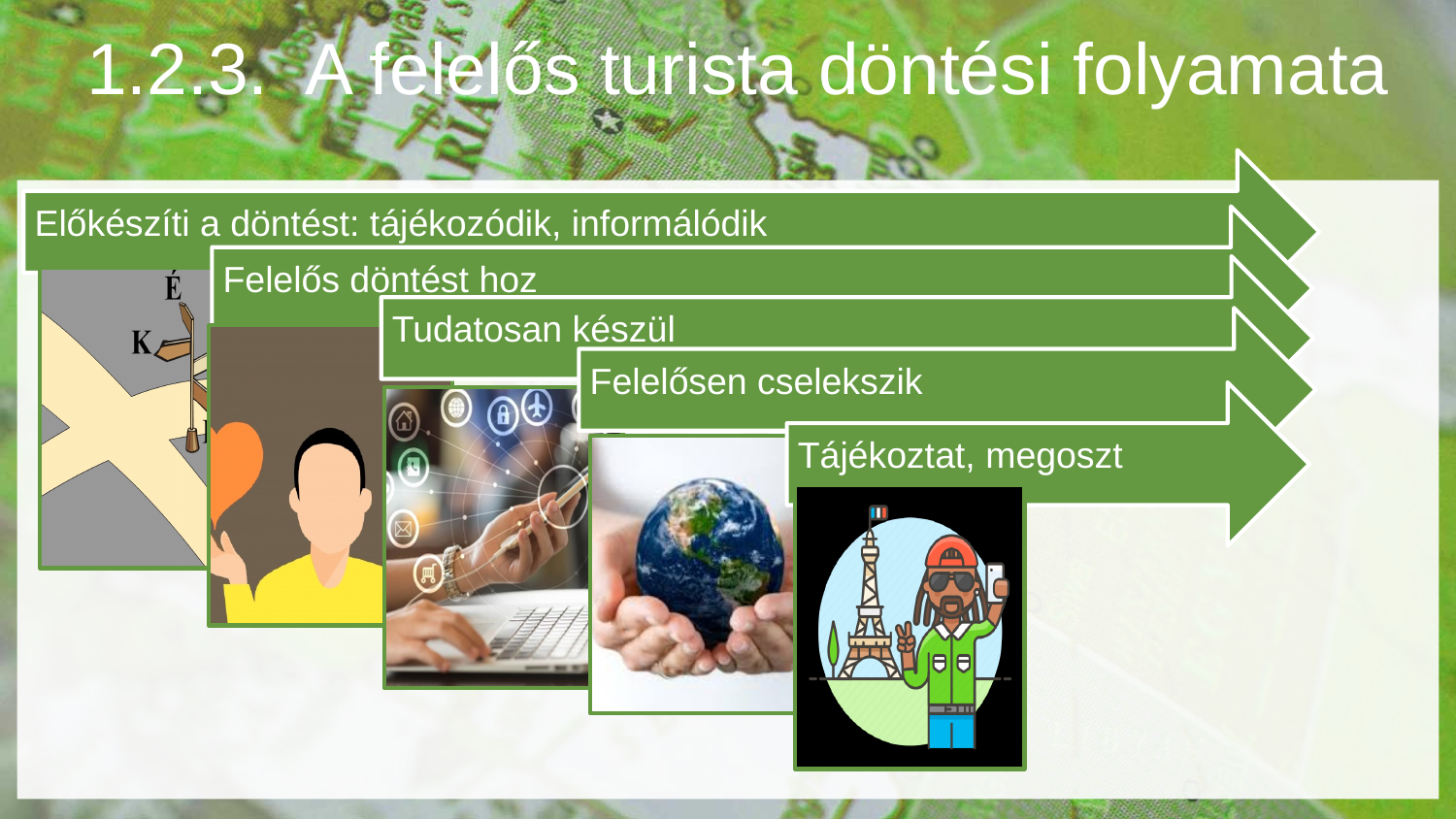

1.2.3.  A felelős turista döntési folyamata

Előkészíti a döntést: tájékozódik, informálódik

Felelős döntést hoz

Tudatosan készül

Felelősen cselekszik

Tájékoztat, megoszt